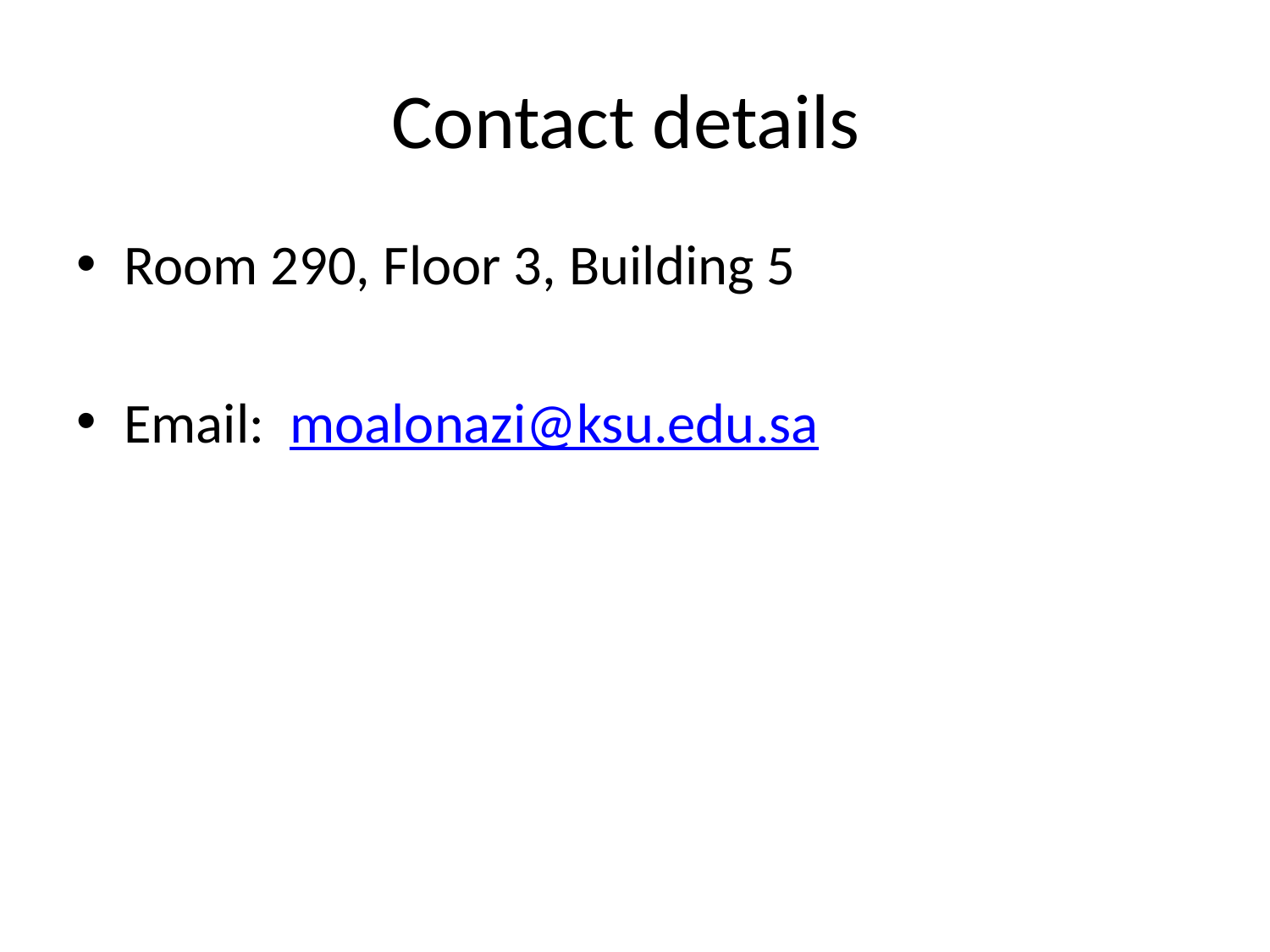

# Contact details
Room 290, Floor 3, Building 5

Email:  moalonazi@ksu.edu.sa